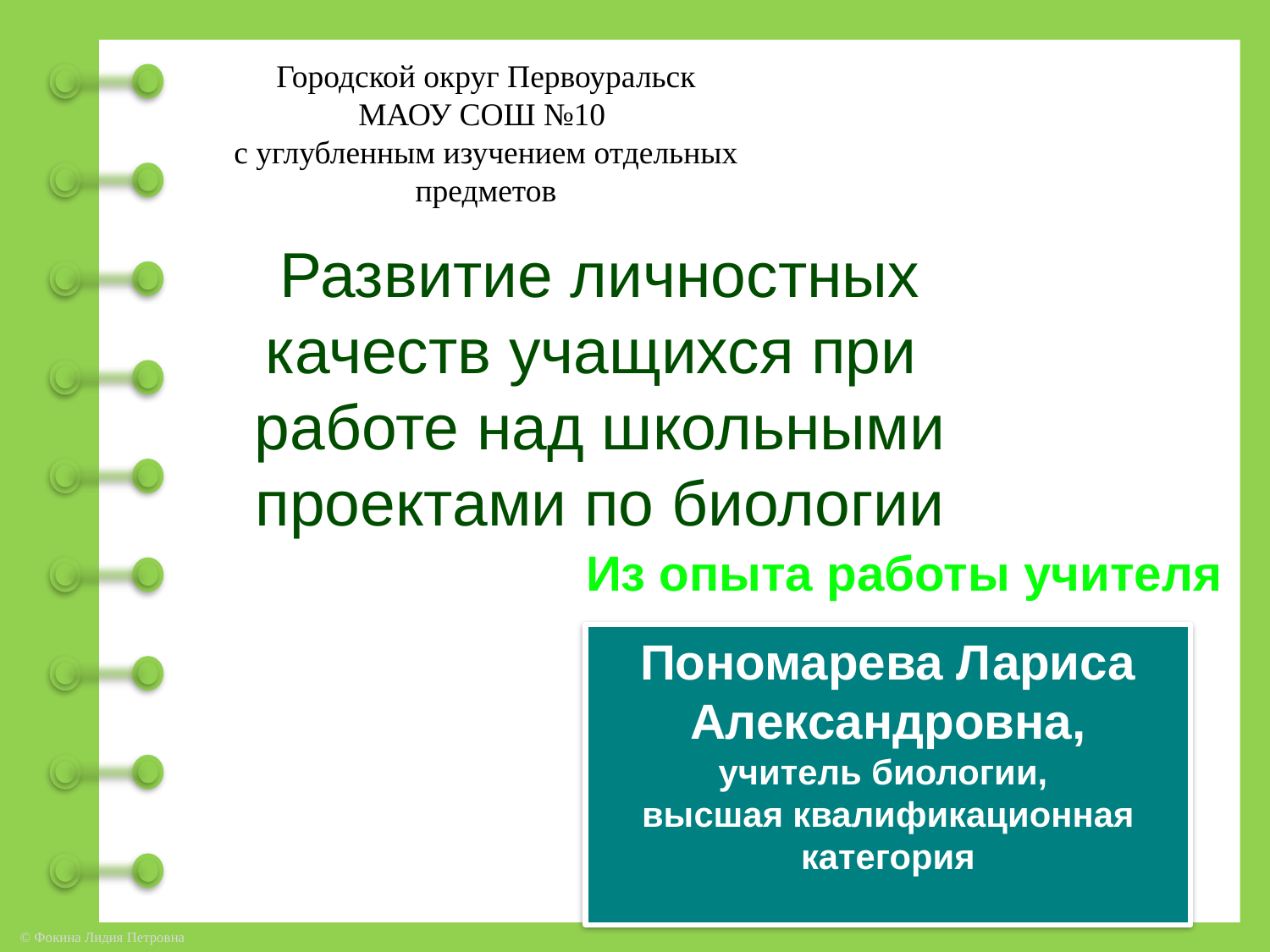

Городской округ Первоуральск
МАОУ СОШ №10
с углубленным изучением отдельных предметов
Развитие личностных качеств учащихся при  работе над школьными проектами по биологии

Из опыта работы учителя
Пономарева Лариса Александровна,
учитель биологии,
высшая квалификационная категория